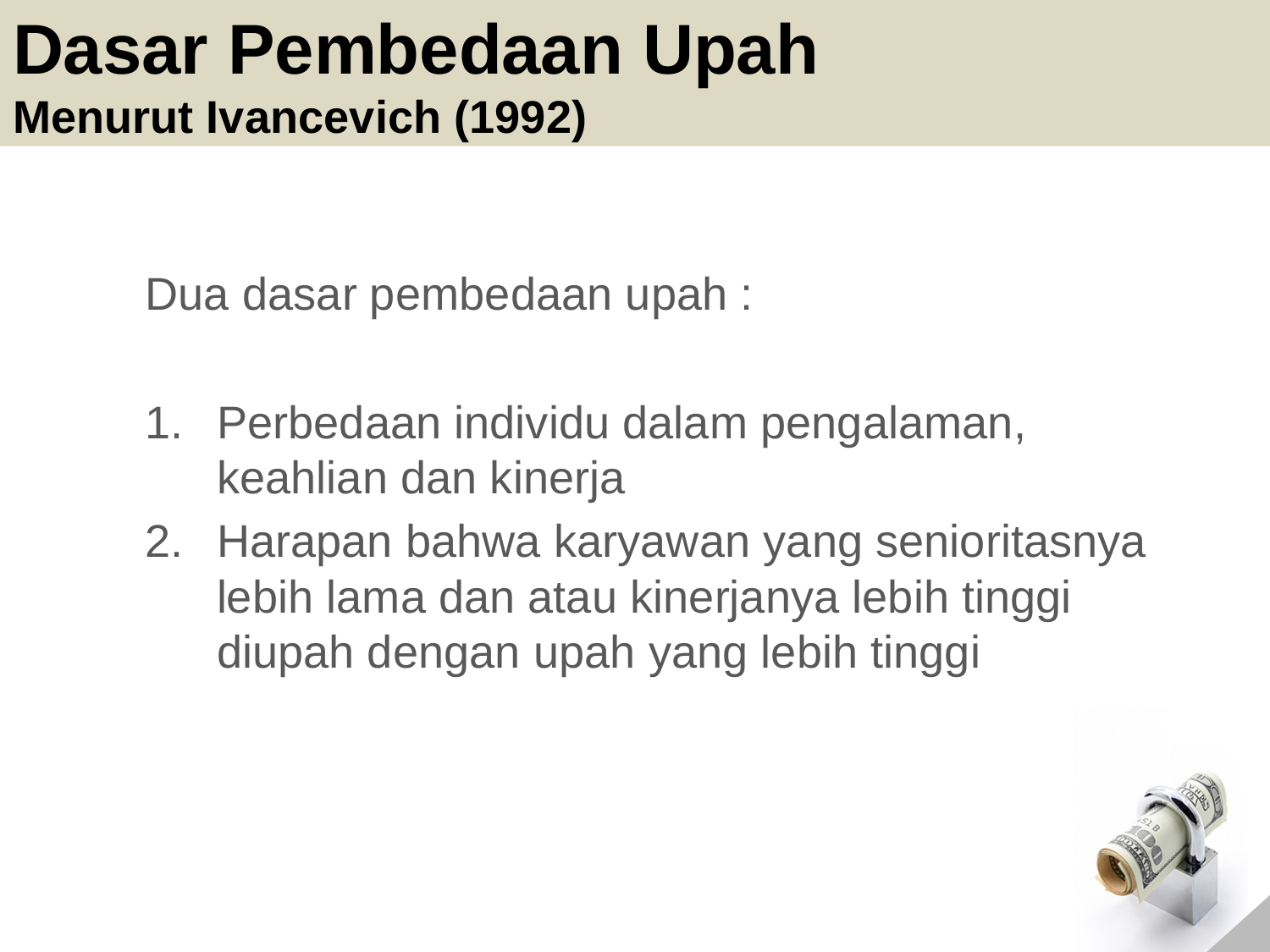

# Dasar Pembedaan Upah Menurut Ivancevich (1992)
Dua dasar pembedaan upah :

Perbedaan individu dalam pengalaman, keahlian dan kinerja
Harapan bahwa karyawan yang senioritasnya lebih lama dan atau kinerjanya lebih tinggi diupah dengan upah yang lebih tinggi